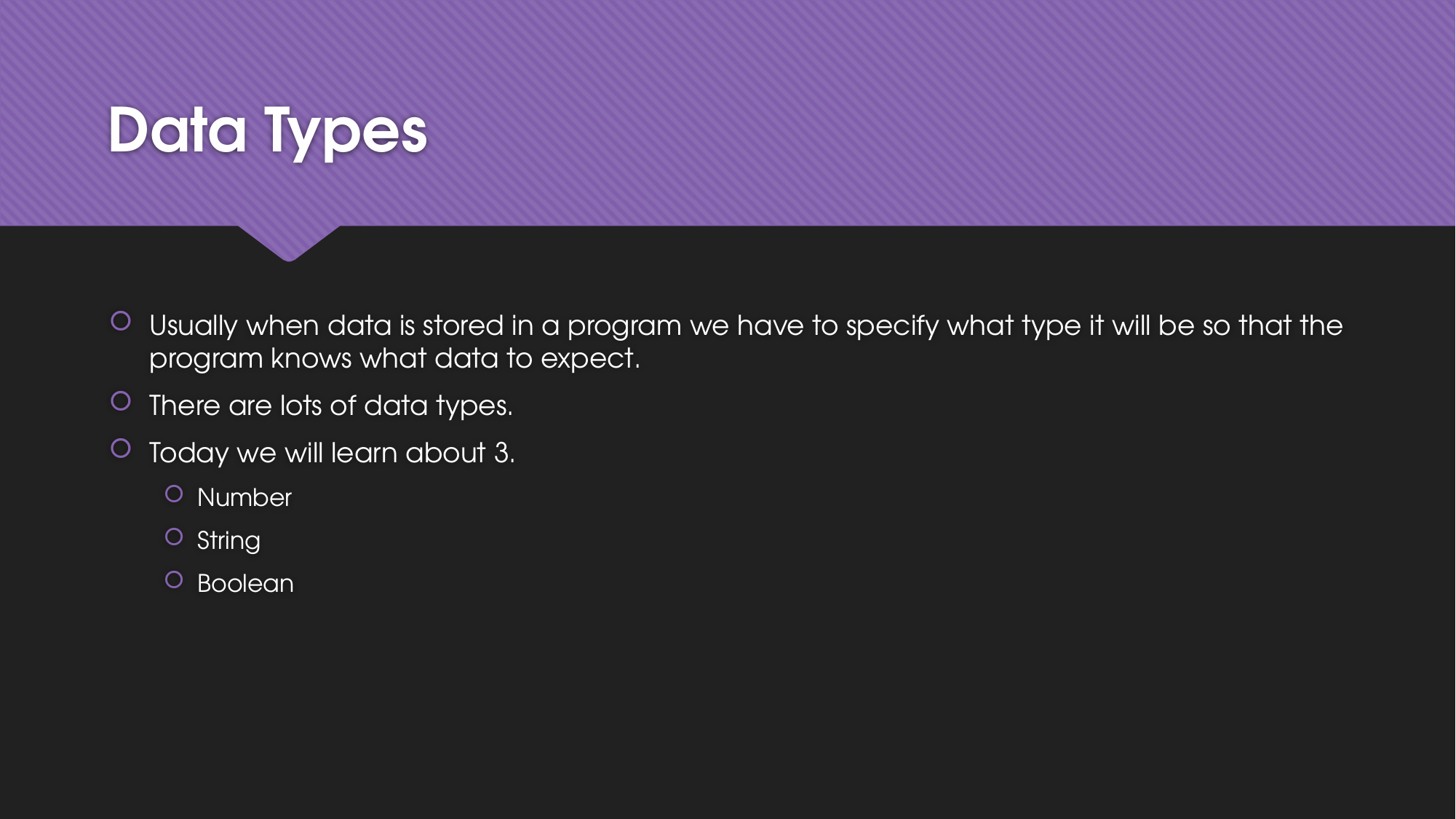

# Data Types
Usually when data is stored in a program we have to specify what type it will be so that the program knows what data to expect.
There are lots of data types.
Today we will learn about 3.
Number
String
Boolean